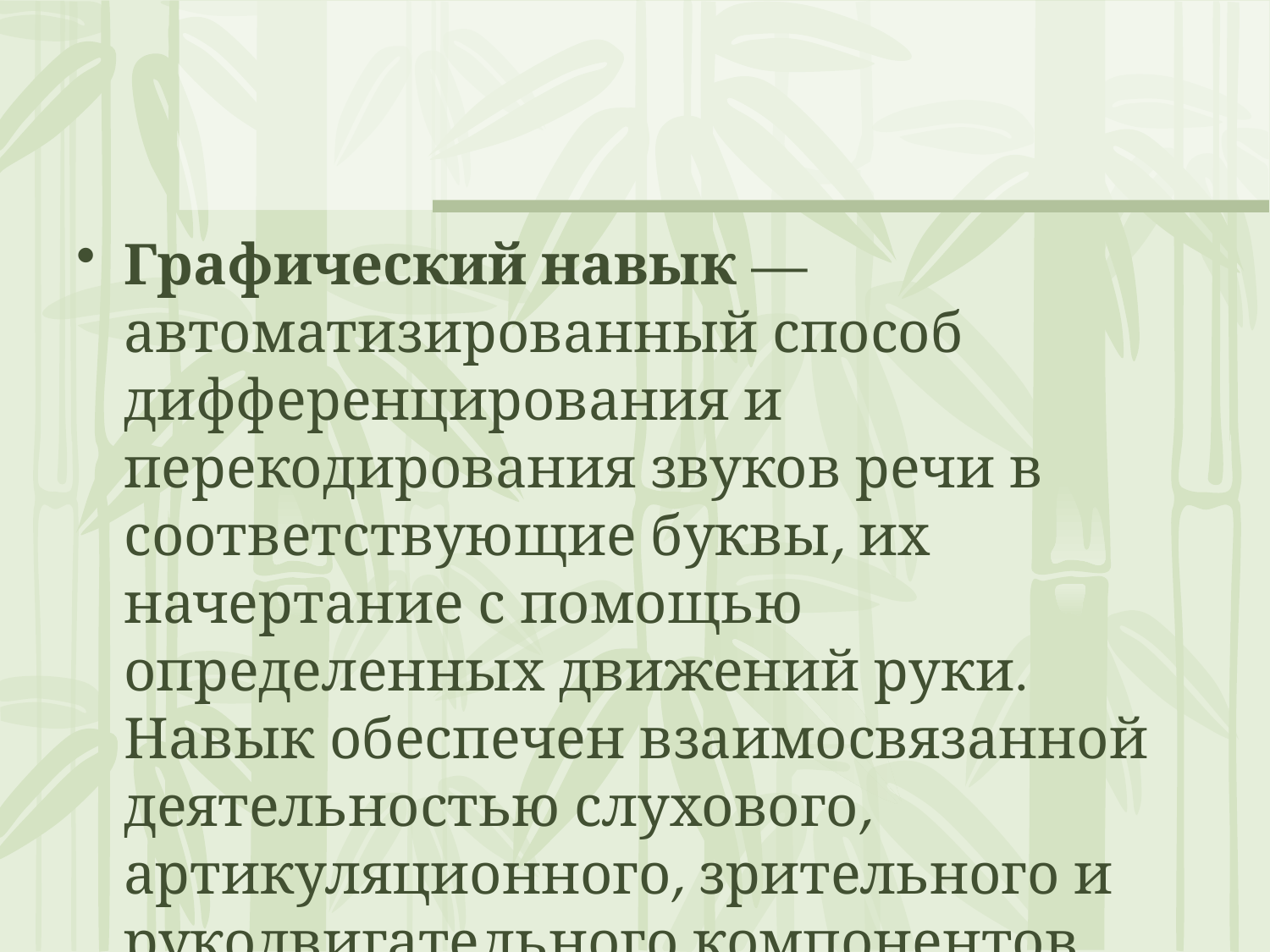

#
Графический навык — автоматизированный способ дифференцирования и перекодирования звуков речи в соответствующие буквы, их начертание с помощью определенных движений руки. Навык обеспечен взаимосвязанной деятельностью слухового, артикуляционного, зрительного и рукодвигательного компонентов.